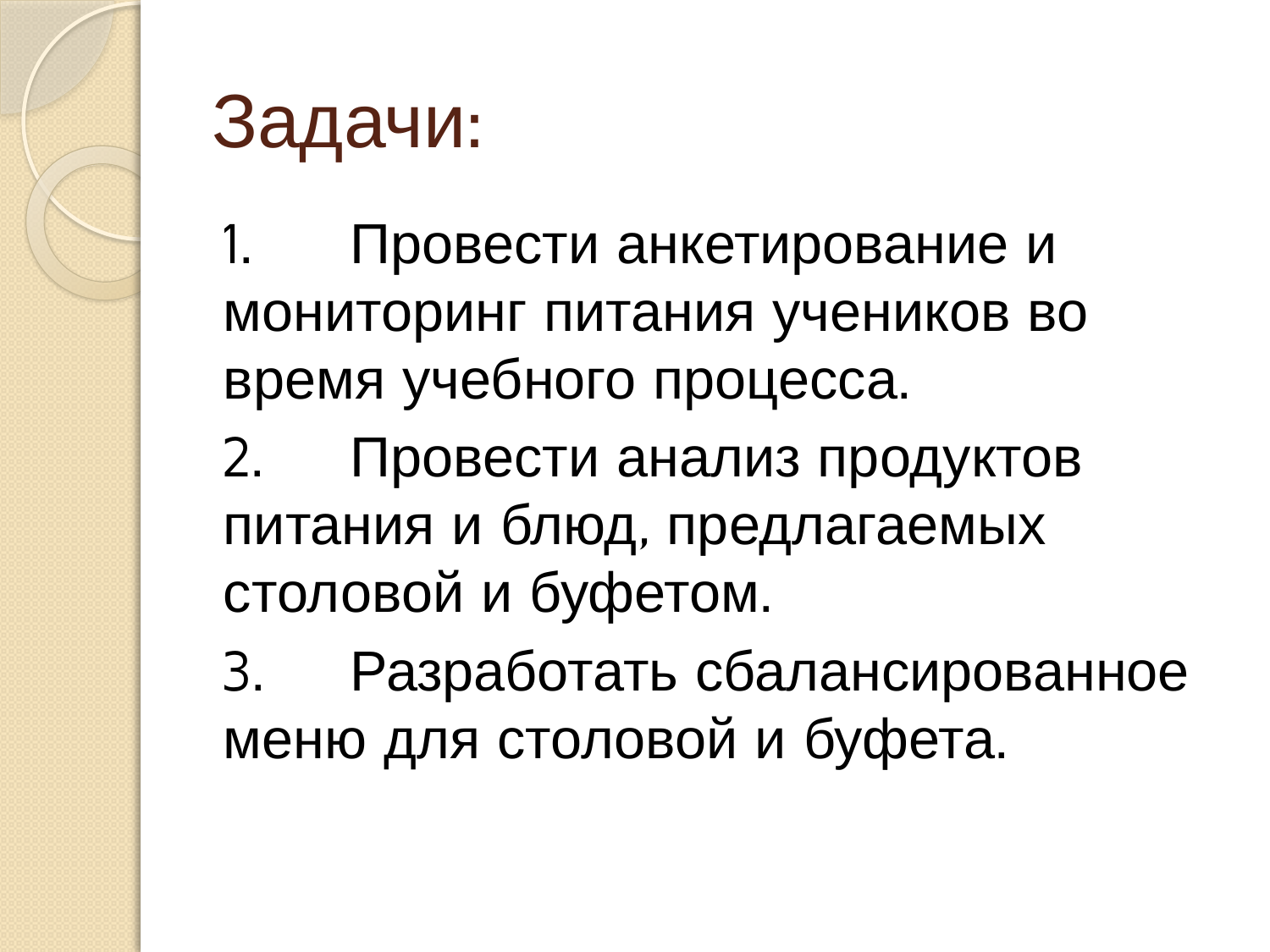

# Задачи:
1.	Провести анкетирование и мониторинг питания учеников во время учебного процесса.
2.	Провести анализ продуктов питания и блюд, предлагаемых столовой и буфетом.
3.	Разработать сбалансированное меню для столовой и буфета.